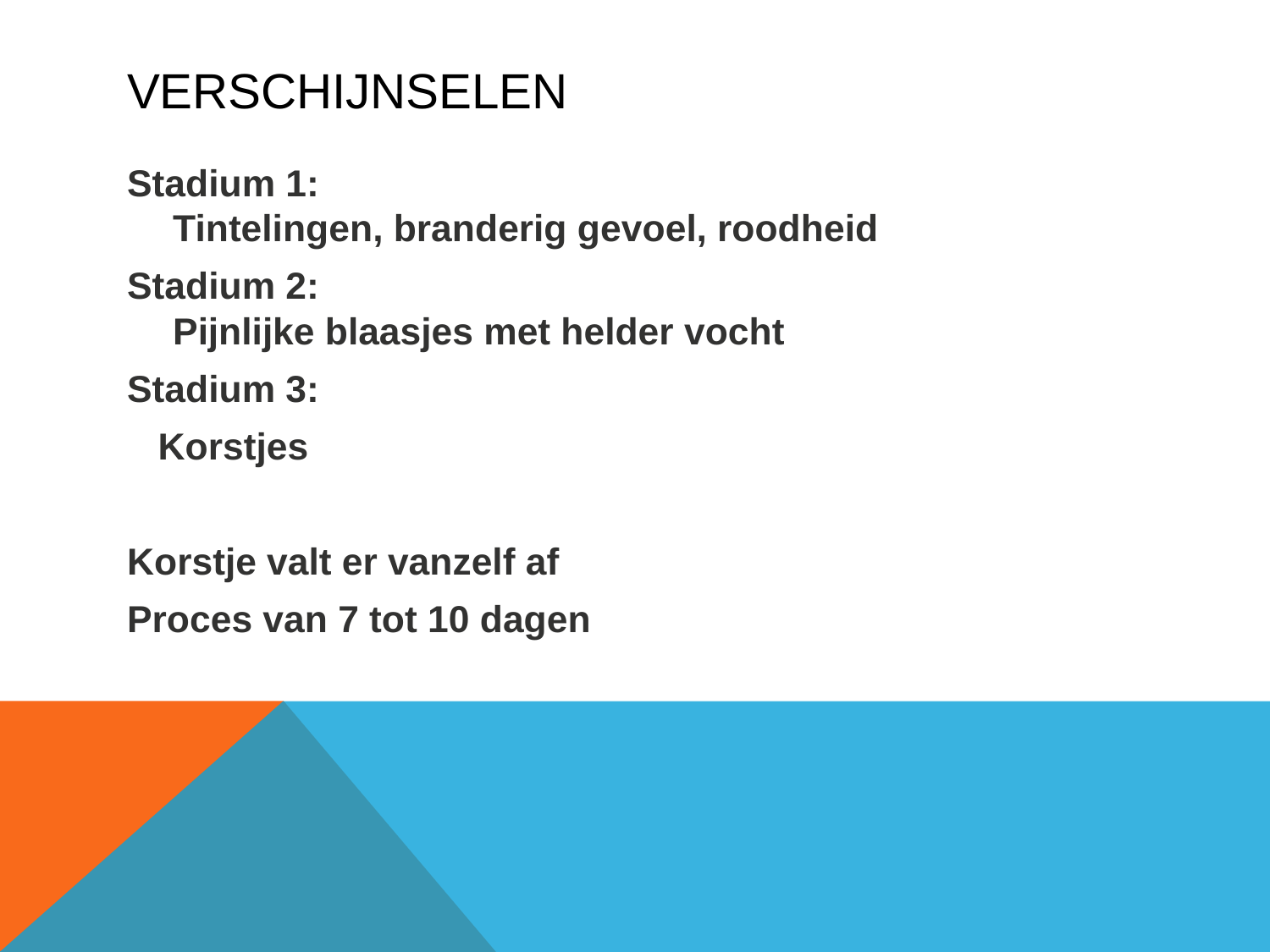

# Verschijnselen
Stadium 1:
Tintelingen, branderig gevoel, roodheid
Stadium 2:
Pijnlijke blaasjes met helder vocht
Stadium 3:
   Korstjes

Korstje valt er vanzelf af
Proces van 7 tot 10 dagen